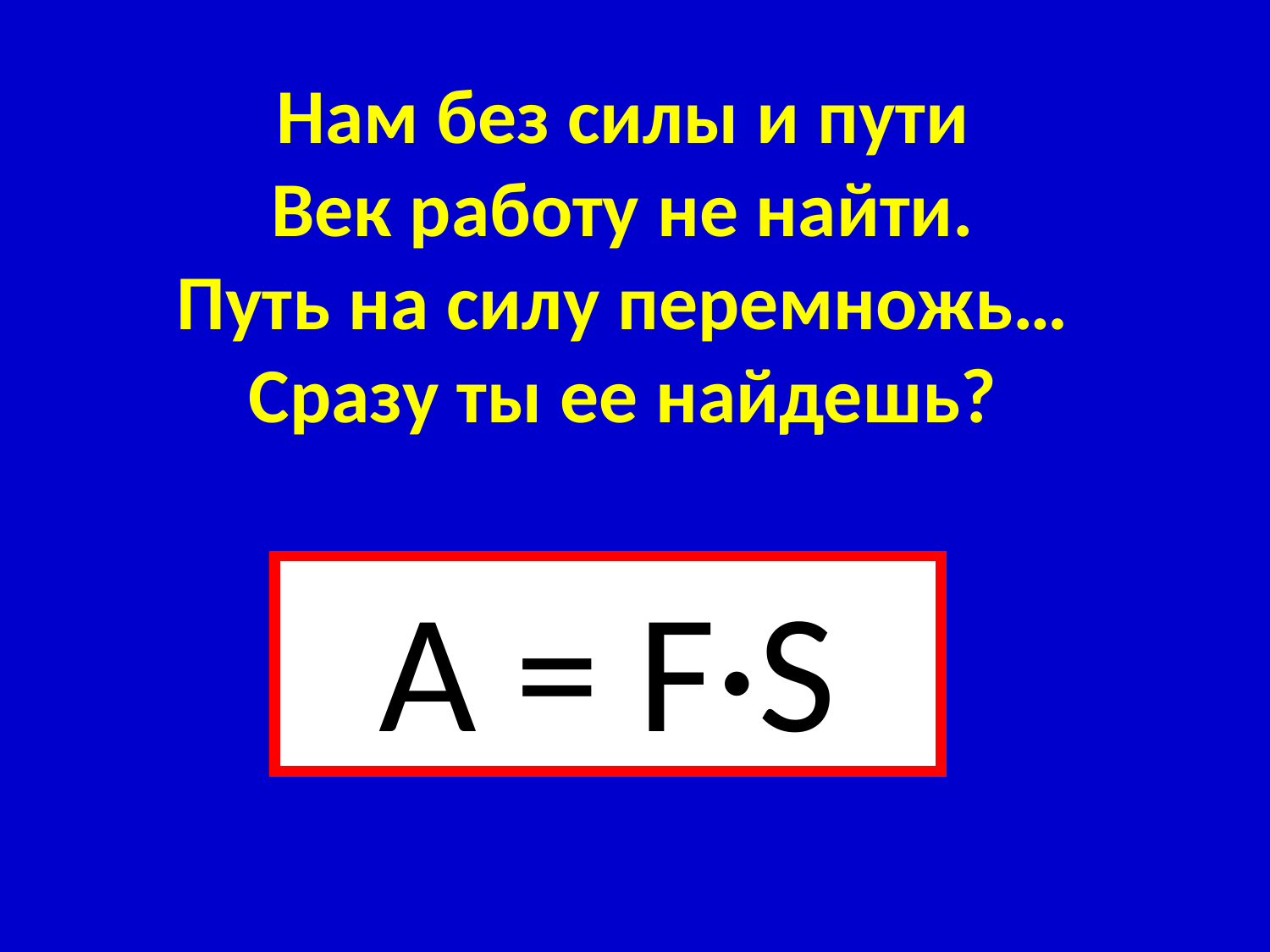

Нам без силы и пути
Век работу не найти.
Путь на силу перемножь…
Сразу ты ее найдешь?
A = F·S